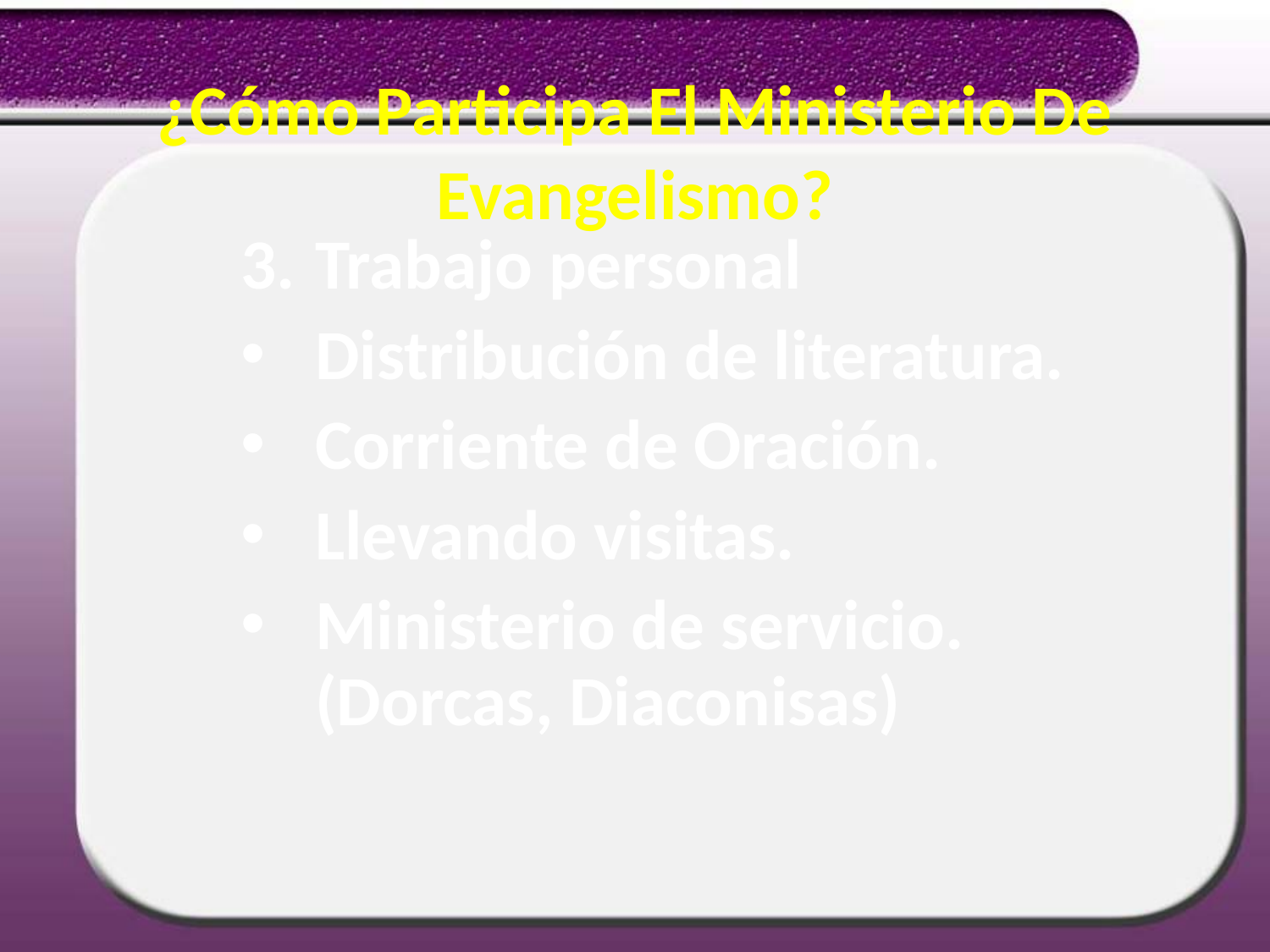

# ¿Cómo Participa El Ministerio De Evangelismo?
Trabajo personal
Distribución de literatura.
Corriente de Oración.
Llevando visitas.
Ministerio de servicio. (Dorcas, Diaconisas)